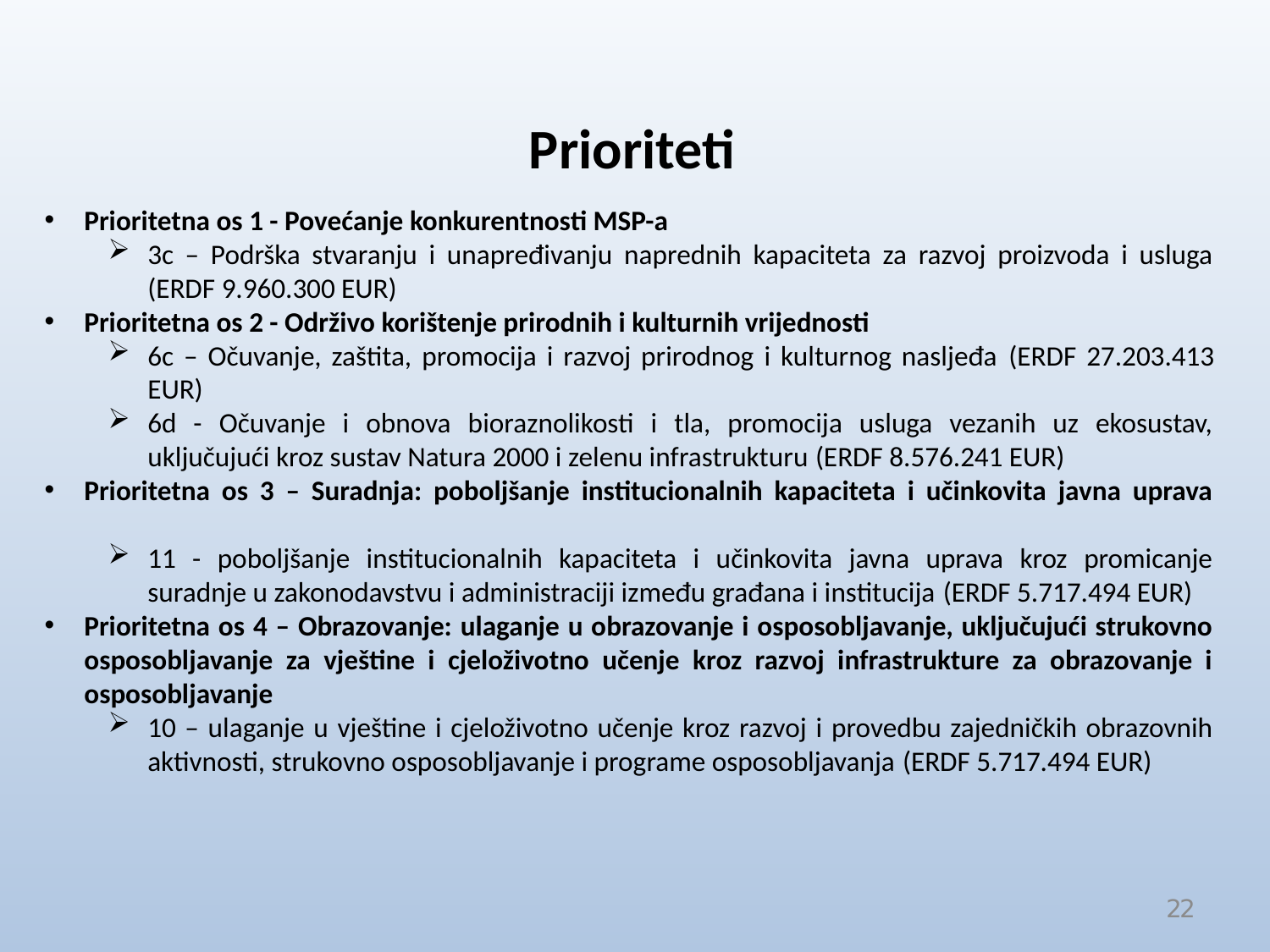

# Prioriteti
Prioritetna os 1 - Povećanje konkurentnosti MSP-a
3c – Podrška stvaranju i unapređivanju naprednih kapaciteta za razvoj proizvoda i usluga (ERDF 9.960.300 EUR)
Prioritetna os 2 - Održivo korištenje prirodnih i kulturnih vrijednosti
6c – Očuvanje, zaštita, promocija i razvoj prirodnog i kulturnog nasljeđa (ERDF 27.203.413 EUR)
6d - Očuvanje i obnova bioraznolikosti i tla, promocija usluga vezanih uz ekosustav, uključujući kroz sustav Natura 2000 i zelenu infrastrukturu (ERDF 8.576.241 EUR)
Prioritetna os 3 – Suradnja: poboljšanje institucionalnih kapaciteta i učinkovita javna uprava
11 - poboljšanje institucionalnih kapaciteta i učinkovita javna uprava kroz promicanje suradnje u zakonodavstvu i administraciji između građana i institucija (ERDF 5.717.494 EUR)
Prioritetna os 4 – Obrazovanje: ulaganje u obrazovanje i osposobljavanje, uključujući strukovno osposobljavanje za vještine i cjeloživotno učenje kroz razvoj infrastrukture za obrazovanje i osposobljavanje
10 – ulaganje u vještine i cjeloživotno učenje kroz razvoj i provedbu zajedničkih obrazovnih aktivnosti, strukovno osposobljavanje i programe osposobljavanja (ERDF 5.717.494 EUR)
22